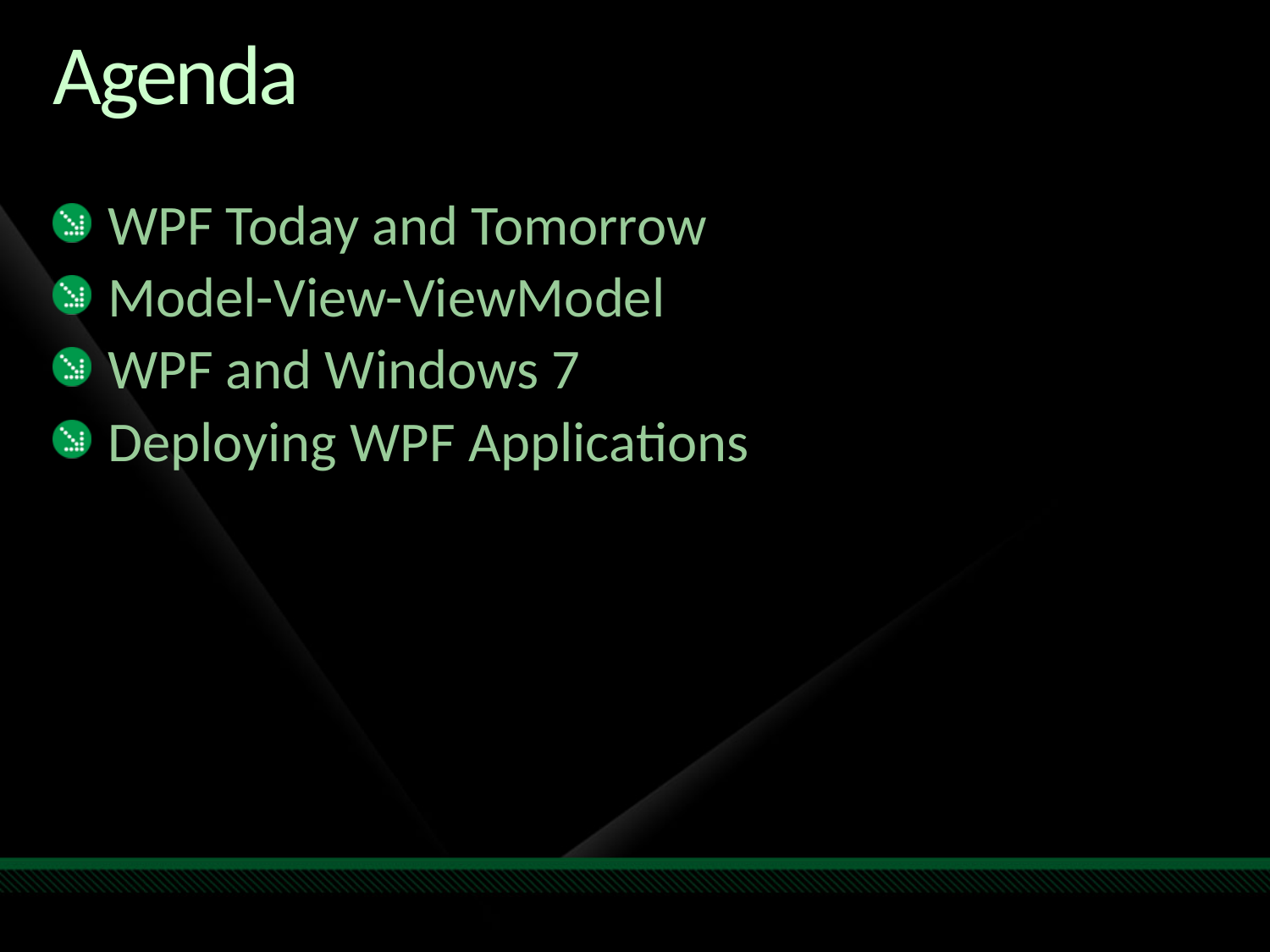

# Agenda
WPF Today and Tomorrow
Model-View-ViewModel
WPF and Windows 7
Deploying WPF Applications